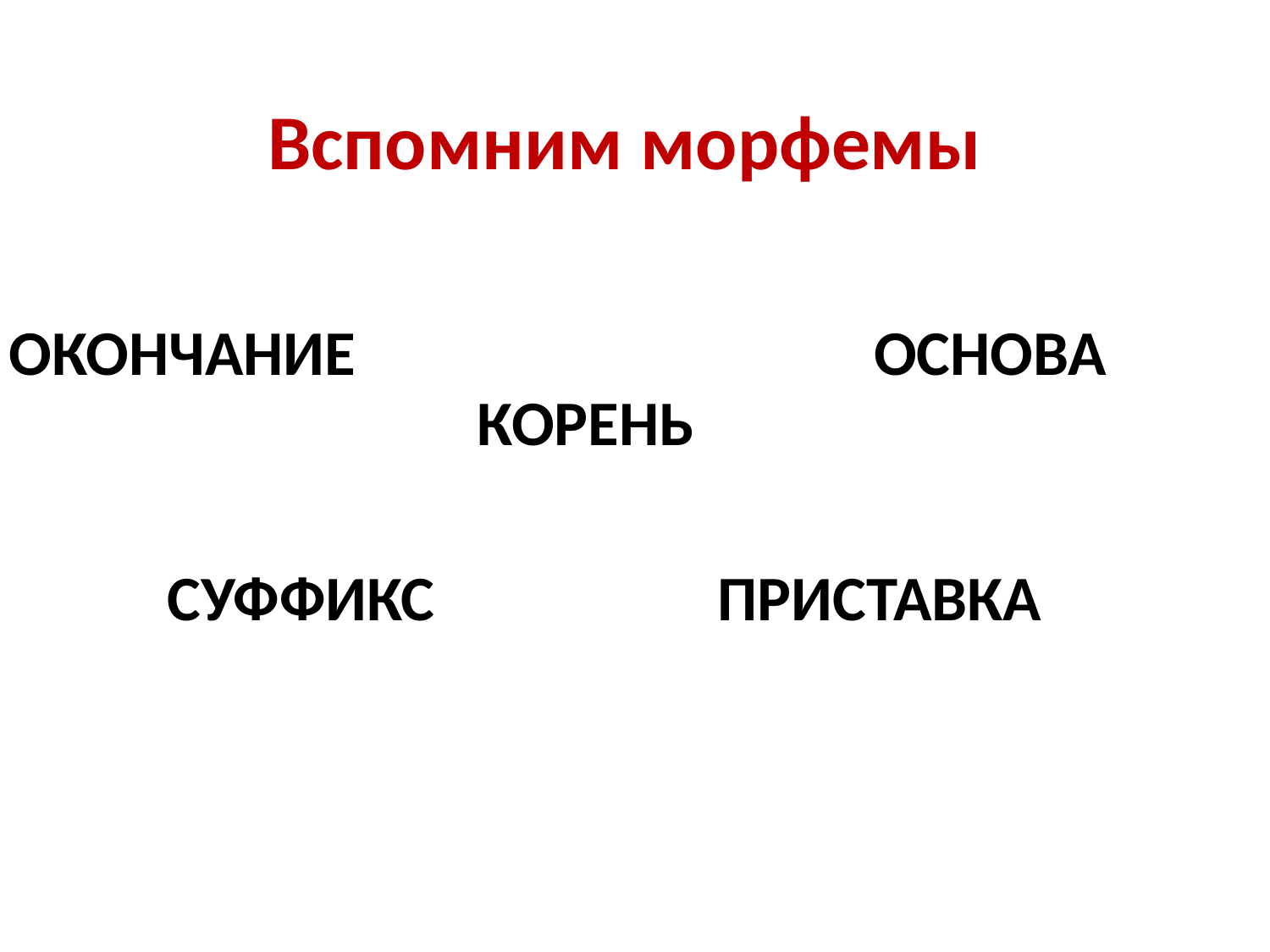

# Вспомним морфемы
ОСНОВА
ОКОНЧАНИЕ
КОРЕНЬ
ПРИСТАВКА
СУФФИКС